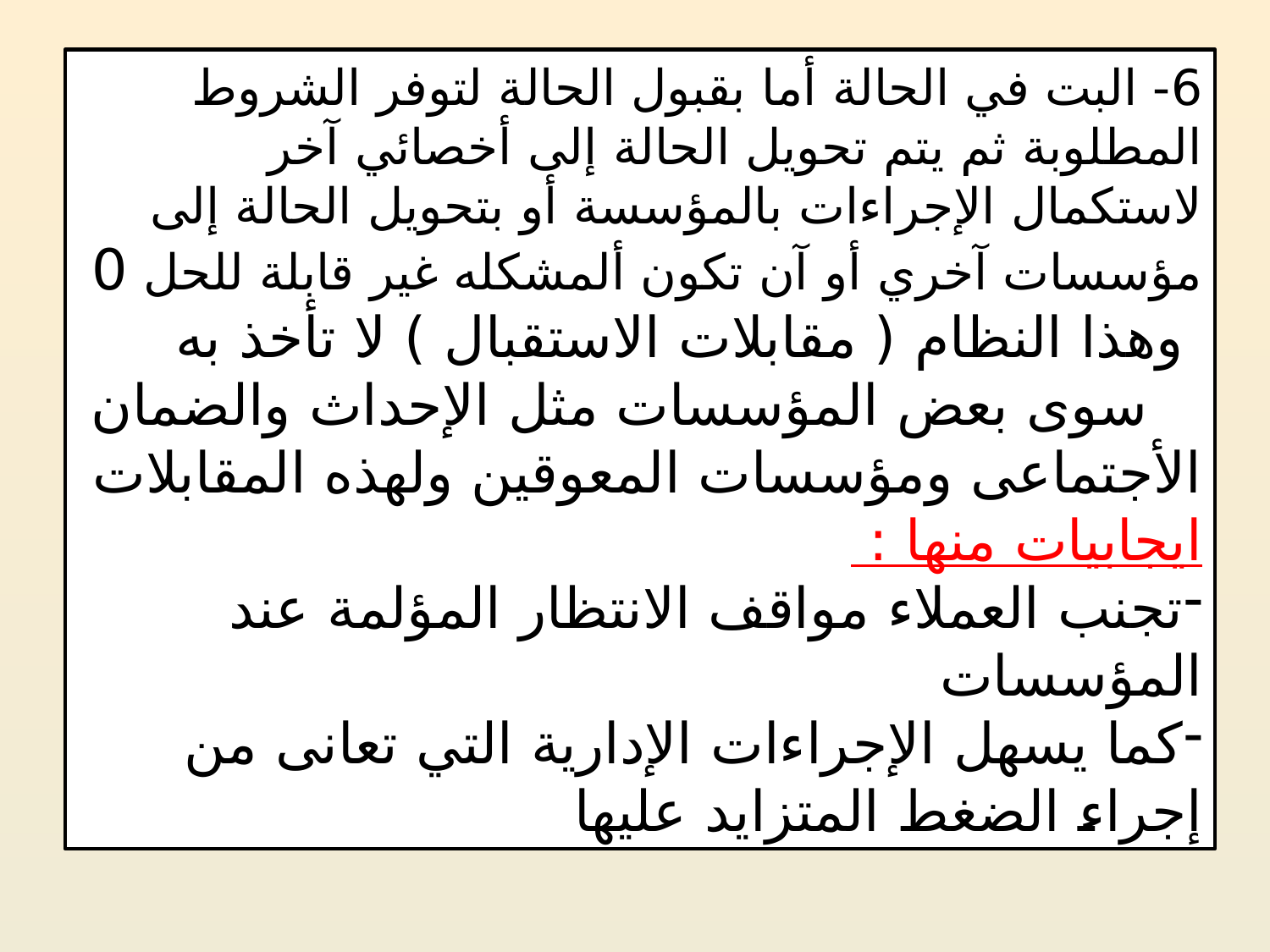

6- البت في الحالة أما بقبول الحالة لتوفر الشروط المطلوبة ثم يتم تحويل الحالة إلى أخصائي آخر لاستكمال الإجراءات بالمؤسسة أو بتحويل الحالة إلى مؤسسات آخري أو آن تكون ألمشكله غير قابلة للحل 0
 وهذا النظام ( مقابلات الاستقبال ) لا تأخذ به         سوى بعض المؤسسات مثل الإحداث والضمان الأجتماعى ومؤسسات المعوقين ولهذه المقابلات ايجابيات منها :
تجنب العملاء مواقف الانتظار المؤلمة عند المؤسسات
كما يسهل الإجراءات الإدارية التي تعانى من إجراء الضغط المتزايد عليها